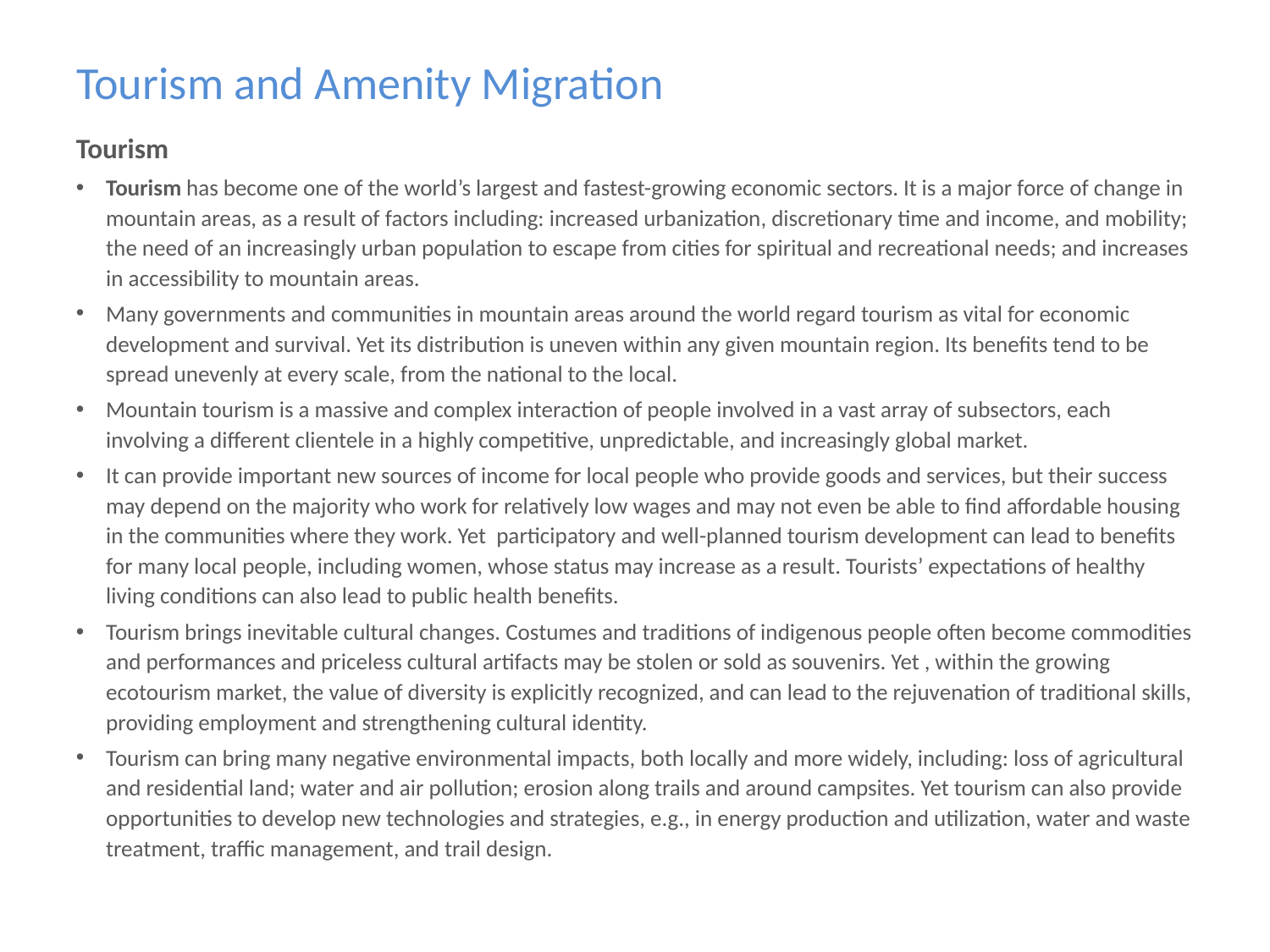

# Tourism and Amenity Migration
Tourism
Tourism has become one of the world’s largest and fastest-growing economic sectors. It is a major force of change in mountain areas, as a result of factors including: increased urbanization, discretionary time and income, and mobility; the need of an increasingly urban population to escape from cities for spiritual and recreational needs; and increases in accessibility to mountain areas.
Many governments and communities in mountain areas around the world regard tourism as vital for economic development and survival. Yet its distribution is uneven within any given mountain region. Its benefits tend to be spread unevenly at every scale, from the national to the local.
Mountain tourism is a massive and complex interaction of people involved in a vast array of subsectors, each involving a different clientele in a highly competitive, unpredictable, and increasingly global market.
It can provide important new sources of income for local people who provide goods and services, but their success may depend on the majority who work for relatively low wages and may not even be able to find affordable housing in the communities where they work. Yet  participatory and well-planned tourism development can lead to benefits for many local people, including women, whose status may increase as a result. Tourists’ expectations of healthy living conditions can also lead to public health benefits.
Tourism brings inevitable cultural changes. Costumes and traditions of indigenous people often become commodities and performances and priceless cultural artifacts may be stolen or sold as souvenirs. Yet , within the growing ecotourism market, the value of diversity is explicitly recognized, and can lead to the rejuvenation of traditional skills, providing employment and strengthening cultural identity.
Tourism can bring many negative environmental impacts, both locally and more widely, including: loss of agricultural and residential land; water and air pollution; erosion along trails and around campsites. Yet tourism can also provide opportunities to develop new technologies and strategies, e.g., in energy production and utilization, water and waste treatment, traffic management, and trail design.